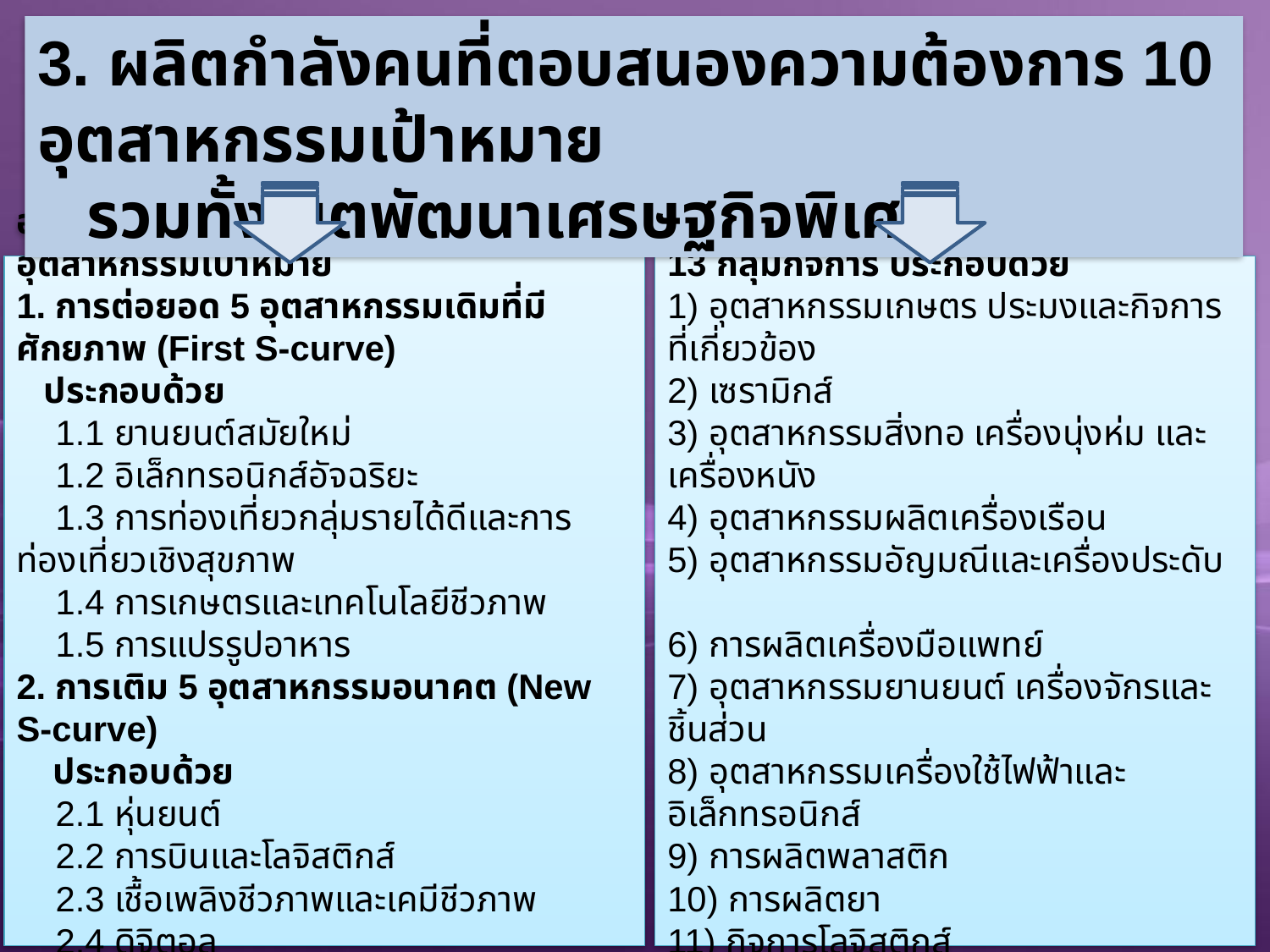

3. ผลิตกำลังคนที่ตอบสนองความต้องการ 10 อุตสาหกรรมเป้าหมาย
   รวมทั้งเขตพัฒนาเศรษฐกิจพิเศษ

อุตสาหกรรมเป้าหมายของประเทศ 10 อุตสาหกรรมเป้าหมาย
1. การต่อยอด 5 อุตสาหกรรมเดิมที่มีศักยภาพ (First S-curve)
   ประกอบด้วย
    1.1 ยานยนต์สมัยใหม่
    1.2 อิเล็กทรอนิกส์อัจฉริยะ
    1.3 การท่องเที่ยวกลุ่มรายได้ดีและการท่องเที่ยวเชิงสุขภาพ
    1.4 การเกษตรและเทคโนโลยีชีวภาพ
    1.5 การแปรรูปอาหาร
2. การเติม 5 อุตสาหกรรมอนาคต (New S-curve)
    ประกอบด้วย
    2.1 หุ่นยนต์
    2.2 การบินและโลจิสติกส์
    2.3 เชื้อเพลิงชีวภาพและเคมีชีวภาพ
    2.4 ดิจิตอล
    2.5 การแพทย์ครบวงจร
เขตพัฒนาเศรษฐกิจพิเศษที่มีการประกาศทั้งหมด
13 กลุ่มกิจการ ประกอบด้วย
1) อุตสาหกรรมเกษตร ประมงและกิจการที่เกี่ยวข้อง
2) เซรามิกส์
3) อุตสาหกรรมสิ่งทอ เครื่องนุ่งห่ม และเครื่องหนัง
4) อุตสาหกรรมผลิตเครื่องเรือน
5) อุตสาหกรรมอัญมณีและเครื่องประดับ
6) การผลิตเครื่องมือแพทย์
7) อุตสาหกรรมยานยนต์ เครื่องจักรและชิ้นส่วน
8) อุตสาหกรรมเครื่องใช้ไฟฟ้าและอิเล็กทรอนิกส์
9) การผลิตพลาสติก
10) การผลิตยา
11) กิจการโลจิสติกส์
12) นิคมหรือเขตอุตสาหกรรม
13) กิจการเพื่อสนับสนุนการท่องเที่ยว